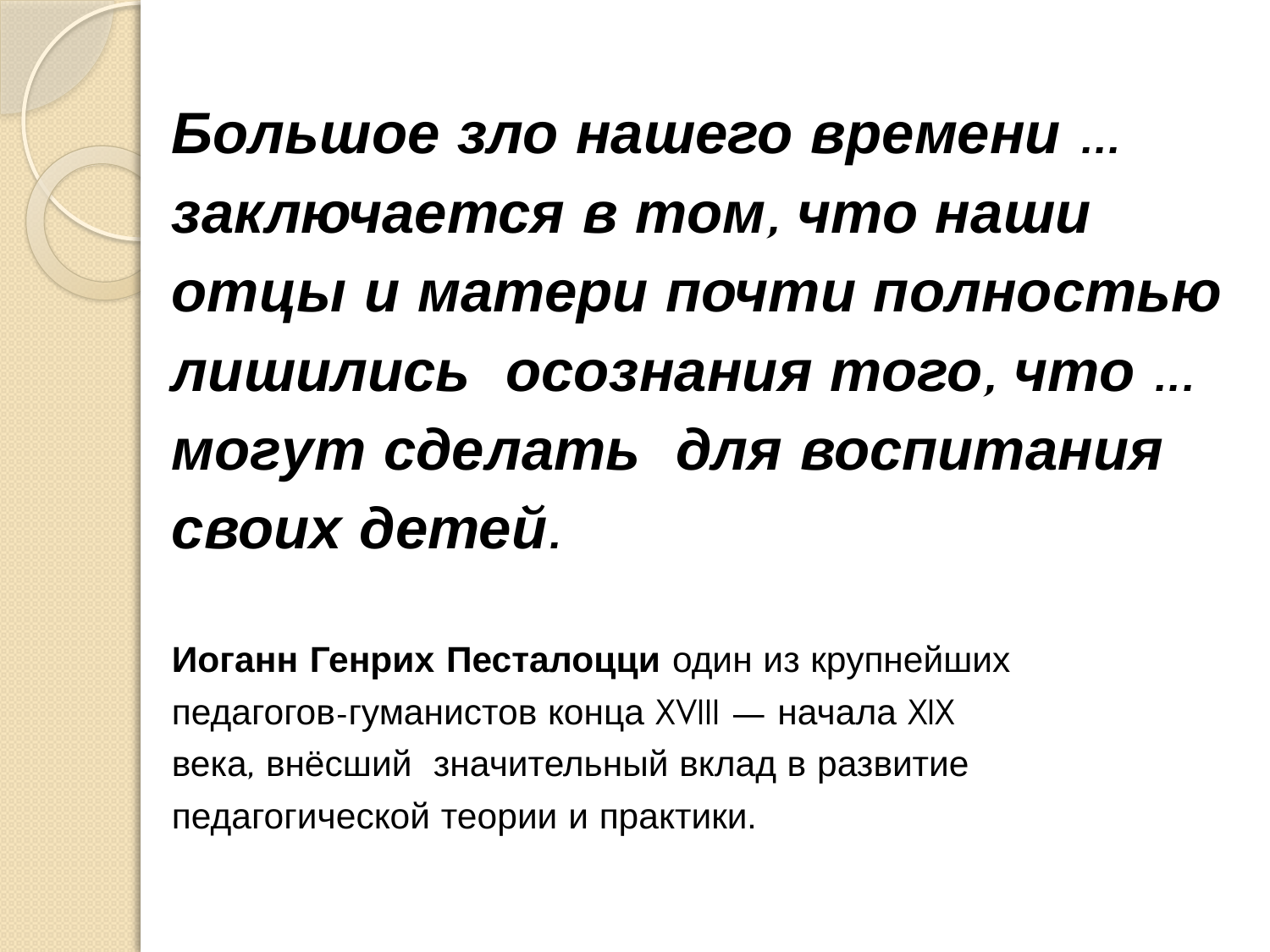

#
Большое зло нашего времени ...
заключается в том, что наши
отцы и матери почти полностью
лишились  осознания того, что ...
могут сделать  для воспитания
своих детей.

Иоганн Генрих Песталоцци один из крупнейших
педагогов-гуманистов конца XVIII — начала XIX
века, внёсший  значительный вклад в развитие
педагогической теории и практики.